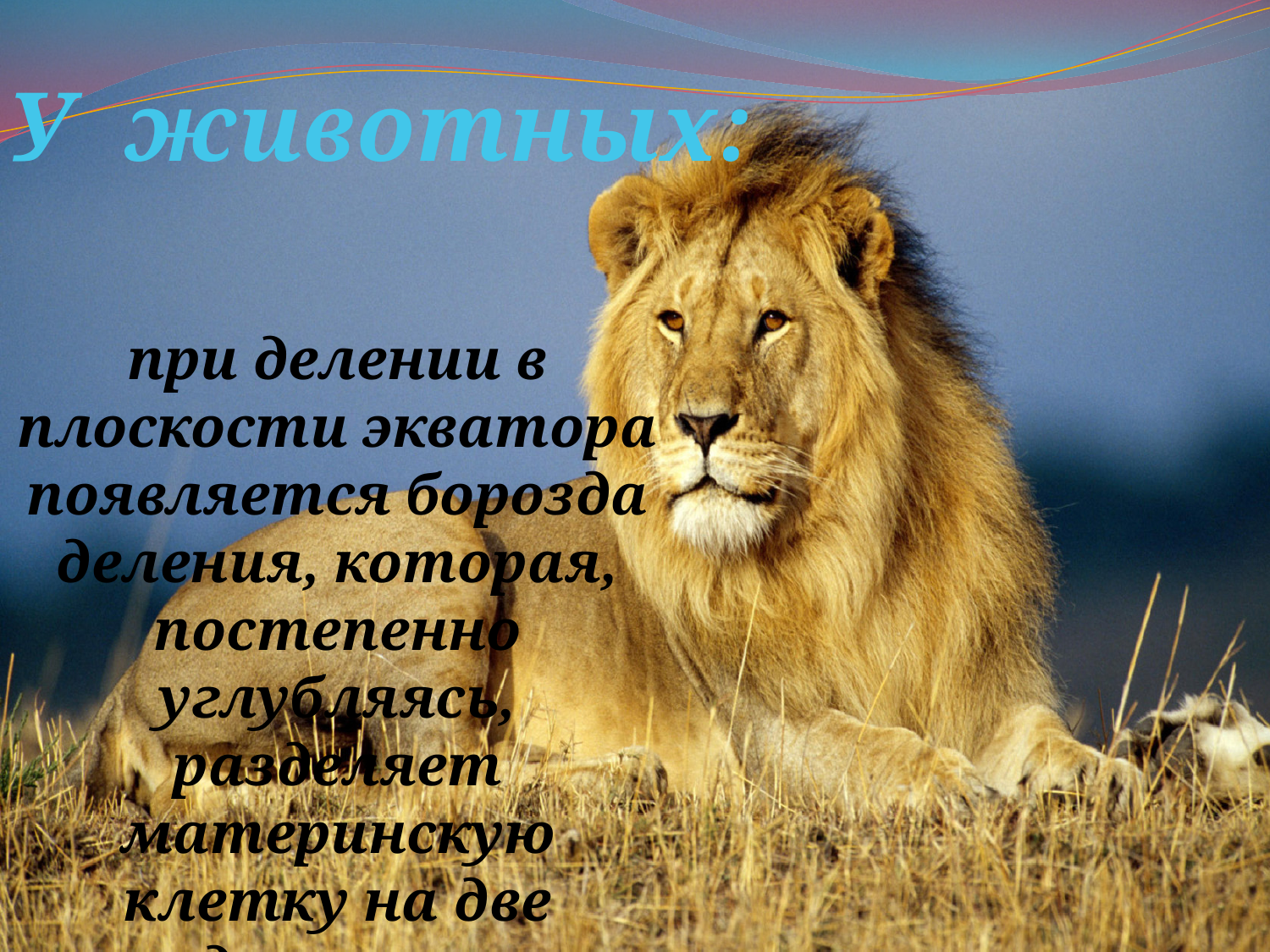

У  животных:
при делении в плоскости экватора появляется борозда деления, которая, постепенно углубляясь, разделяет материнскую клетку на две дочерние